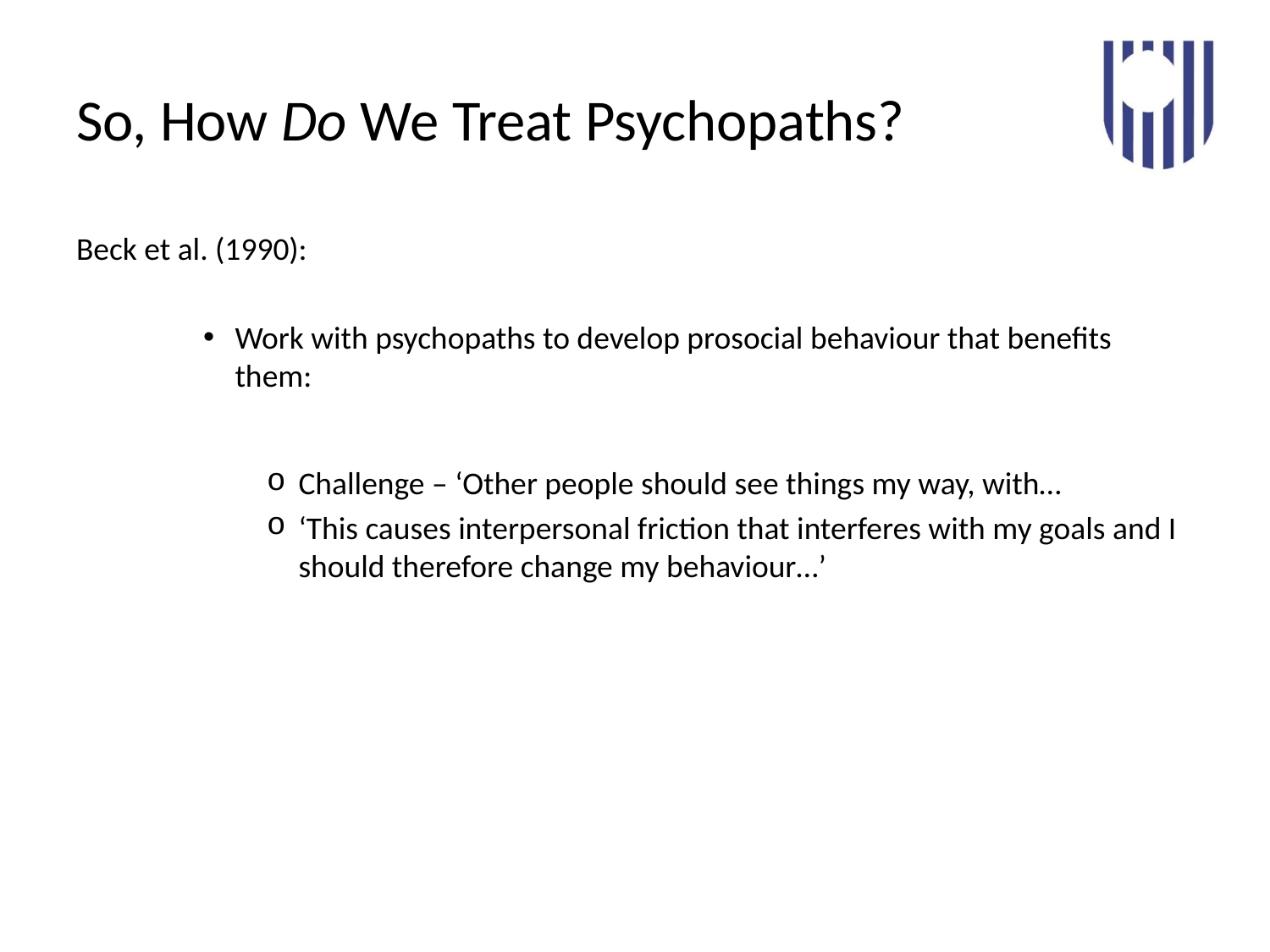

# So, How Do We Treat Psychopaths?
Beck et al. (1990):

Work with psychopaths to develop prosocial behaviour that benefits them:

Challenge – ‘Other people should see things my way, with…
‘This causes interpersonal friction that interferes with my goals and I should therefore change my behaviour…’